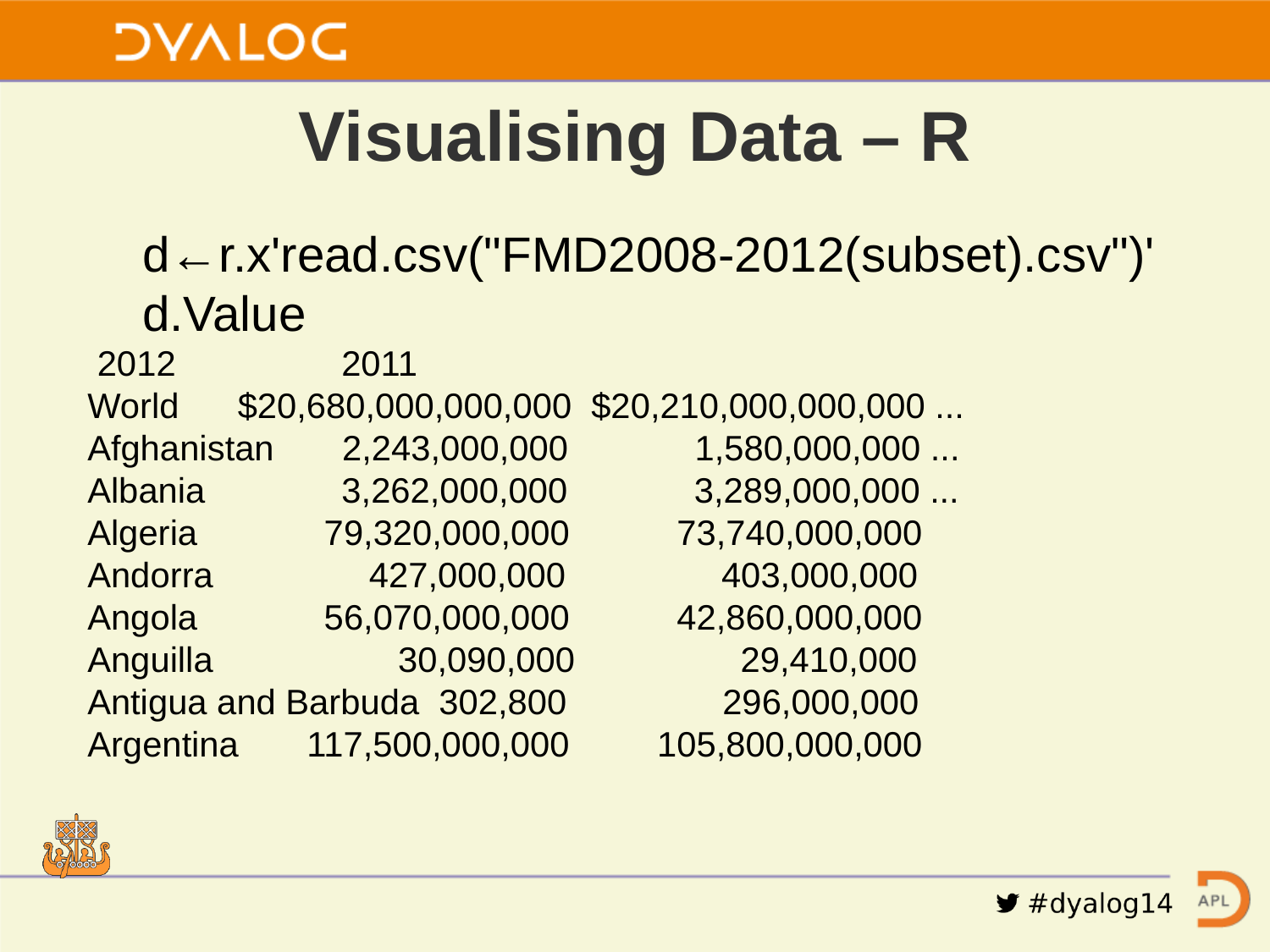

# Visualising Data – R
    d←r.x'read.csv("FMD2008-2012(subset).csv")'
    d.Value
 2012                 2011
World      $20,680,000,000,000  $20,210,000,000,000 ...
Afghanistan       2,243,000,000             1,580,000,000 ...
Albania              3,262,000,000             3,289,000,000 ...
Algeria             79,320,000,000           73,740,000,000
Andorra                427,000,000                403,000,000
Angola             56,070,000,000           42,860,000,000
Anguilla                   30,090,000                 29,410,000
Antigua and Barbuda  302,800                296,000,000
Argentina       117,500,000,000         105,800,000,000